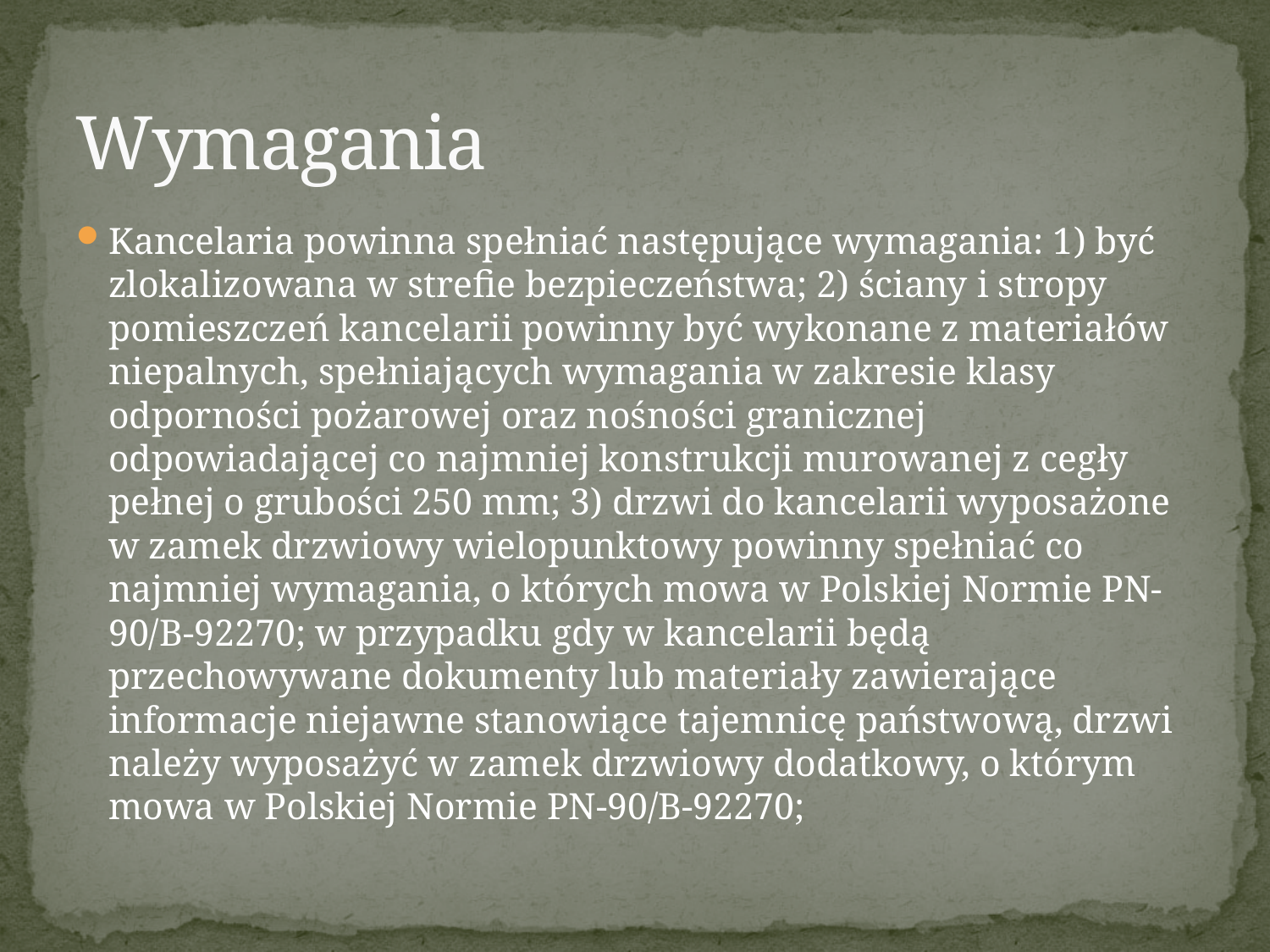

# Wymagania
Kancelaria powinna spełniać następujące wymagania: 1) być zlokalizowana w strefie bezpieczeństwa; 2) ściany i stropy pomieszczeń kancelarii powinny być wykonane z materiałów niepalnych, spełniających wymagania w zakresie klasy odporności pożarowej oraz nośności granicznej odpowiadającej co najmniej konstrukcji murowanej z cegły pełnej o grubości 250 mm; 3) drzwi do kancelarii wyposażone w zamek drzwiowy wielopunktowy powinny spełniać co najmniej wymagania, o których mowa w Polskiej Normie PN-90/B-92270; w przypadku gdy w kancelarii będą przechowywane dokumenty lub materiały zawierające informacje niejawne stanowiące tajemnicę państwową, drzwi należy wyposażyć w zamek drzwiowy dodatkowy, o którym mowa w Polskiej Normie PN-90/B-92270;